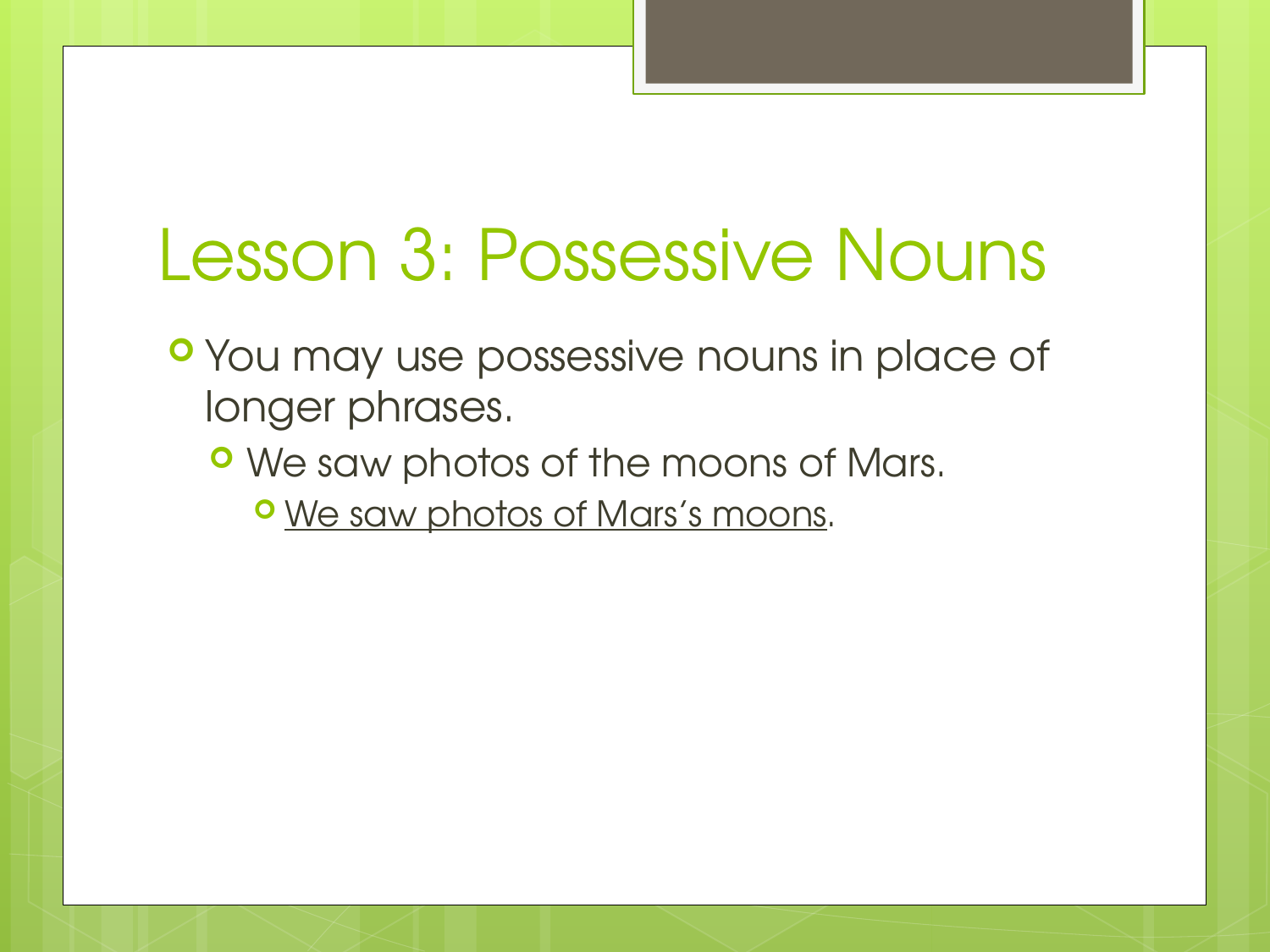

# Lesson 3: Possessive Nouns
You may use possessive nouns in place of longer phrases.
We saw photos of the moons of Mars.
We saw photos of Mars’s moons.